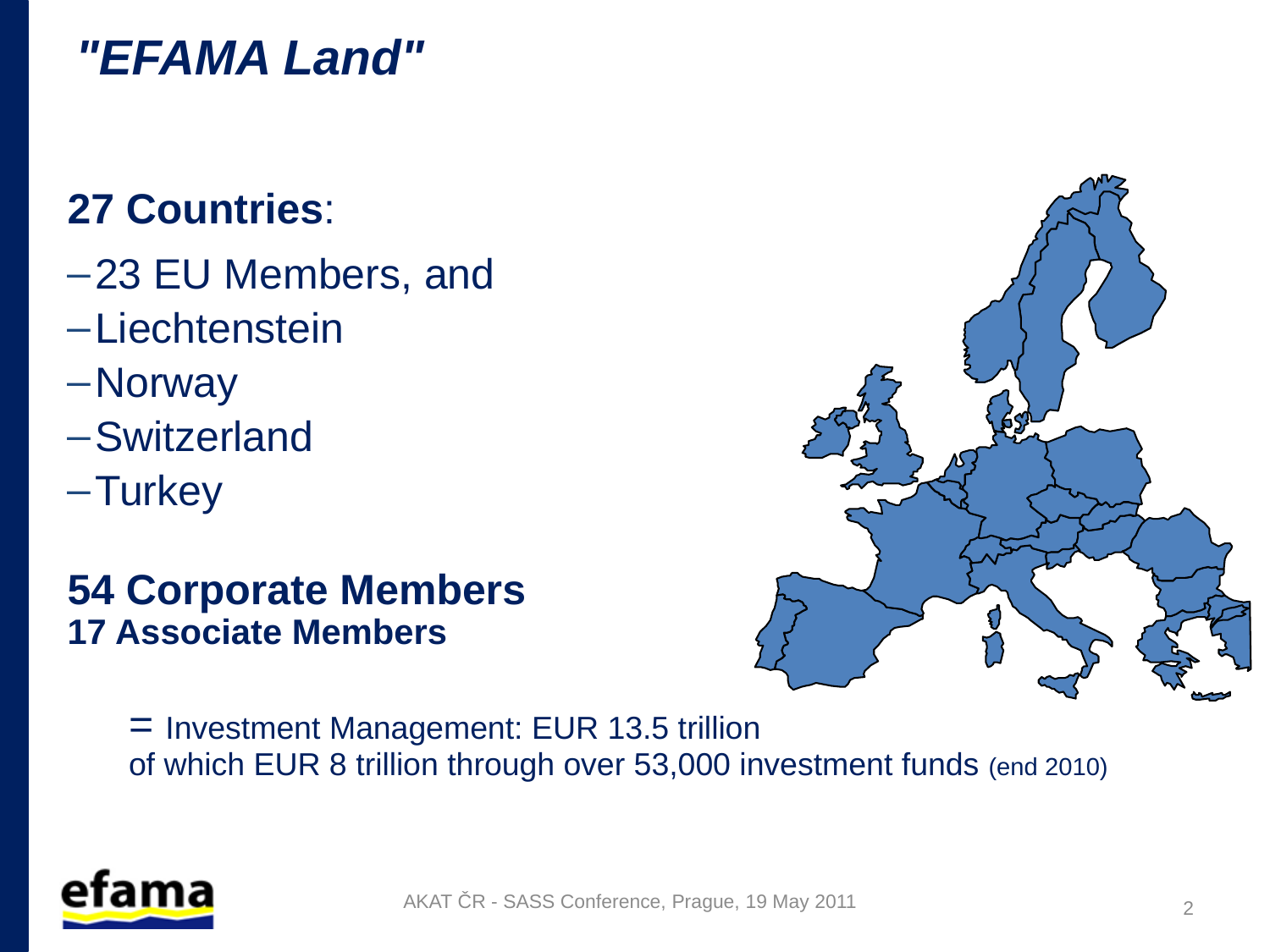

# "EFAMA Land"
27 Countries:
23 EU Members, and
Liechtenstein
Norway
Switzerland
Turkey

54 Corporate Members
17 Associate Members

= Investment Management: EUR 13.5 trillion
of which EUR 8 trillion through over 53,000 investment funds (end 2010)

AKAT ČR - SASS Conference, Prague, 19 May 2011
2